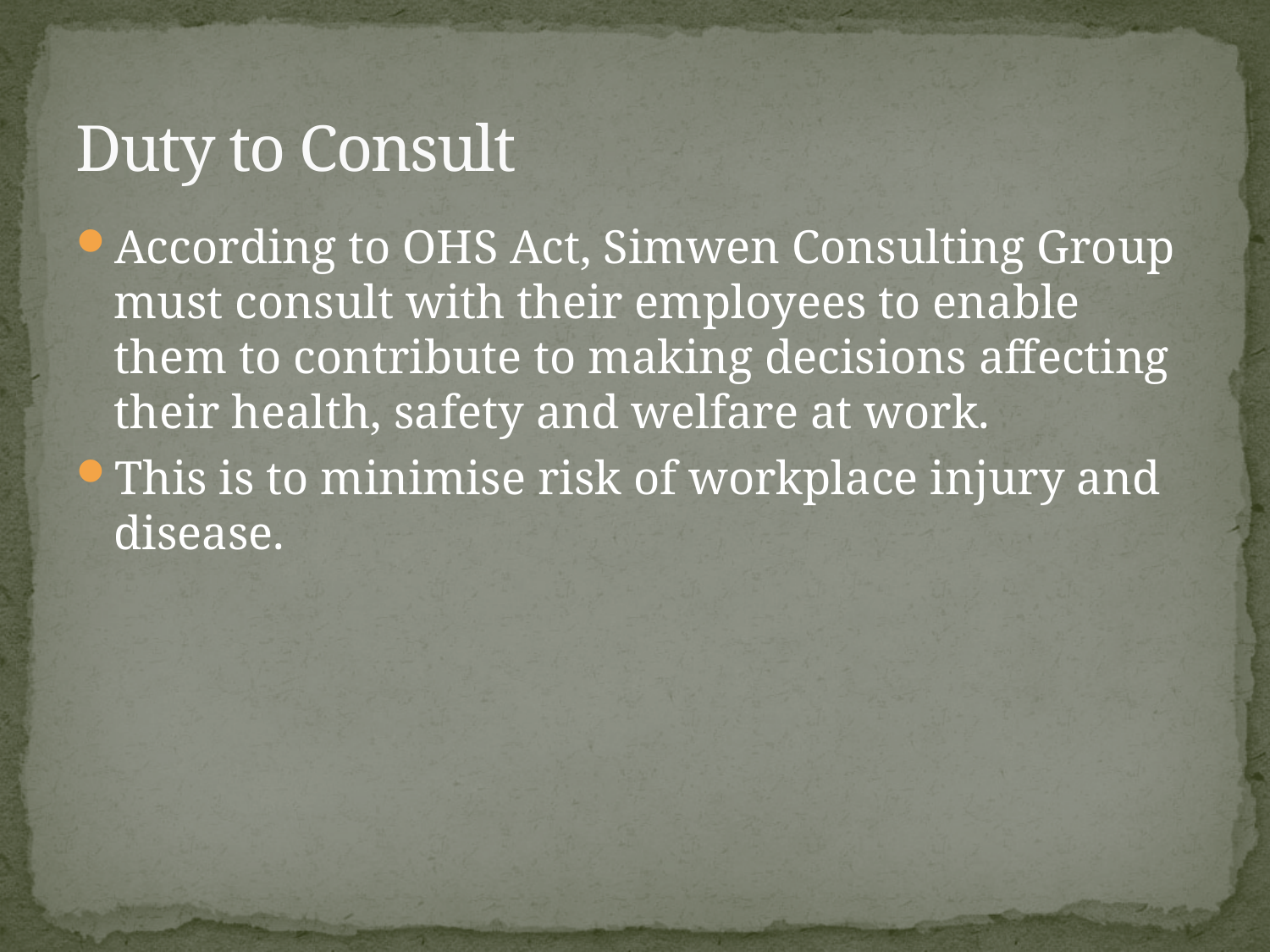

# Duty to Consult
According to OHS Act, Simwen Consulting Group must consult with their employees to enable them to contribute to making decisions affecting their health, safety and welfare at work.
This is to minimise risk of workplace injury and disease.